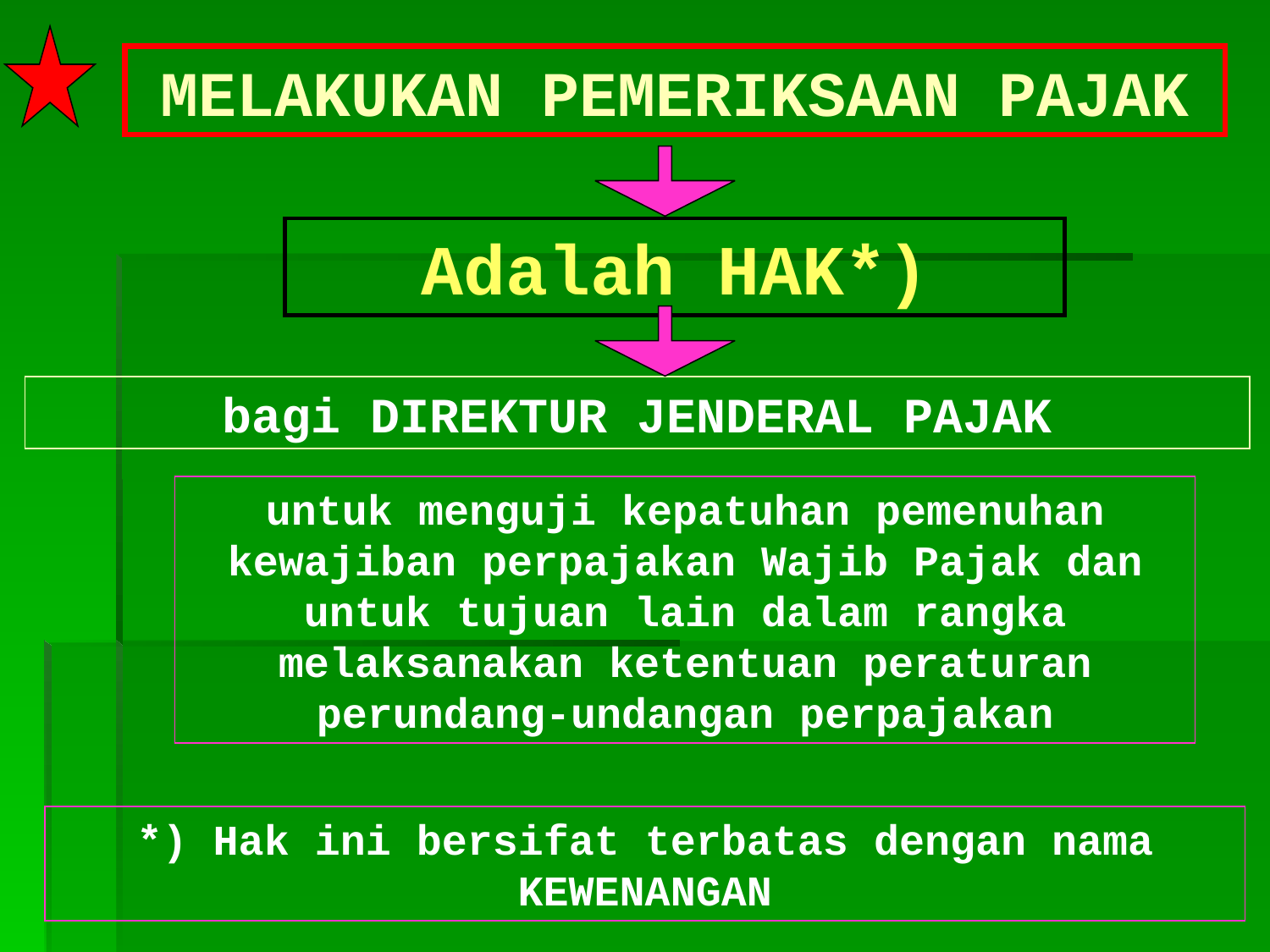

MELAKUKAN PEMERIKSAAN PAJAK

Adalah HAK*)

bagi DIREKTUR JENDERAL PAJAK
untuk menguji kepatuhan pemenuhan kewajiban perpajakan Wajib Pajak dan untuk tujuan lain dalam rangka melaksanakan ketentuan peraturan perundang-undangan perpajakan
*) Hak ini bersifat terbatas dengan nama KEWENANGAN